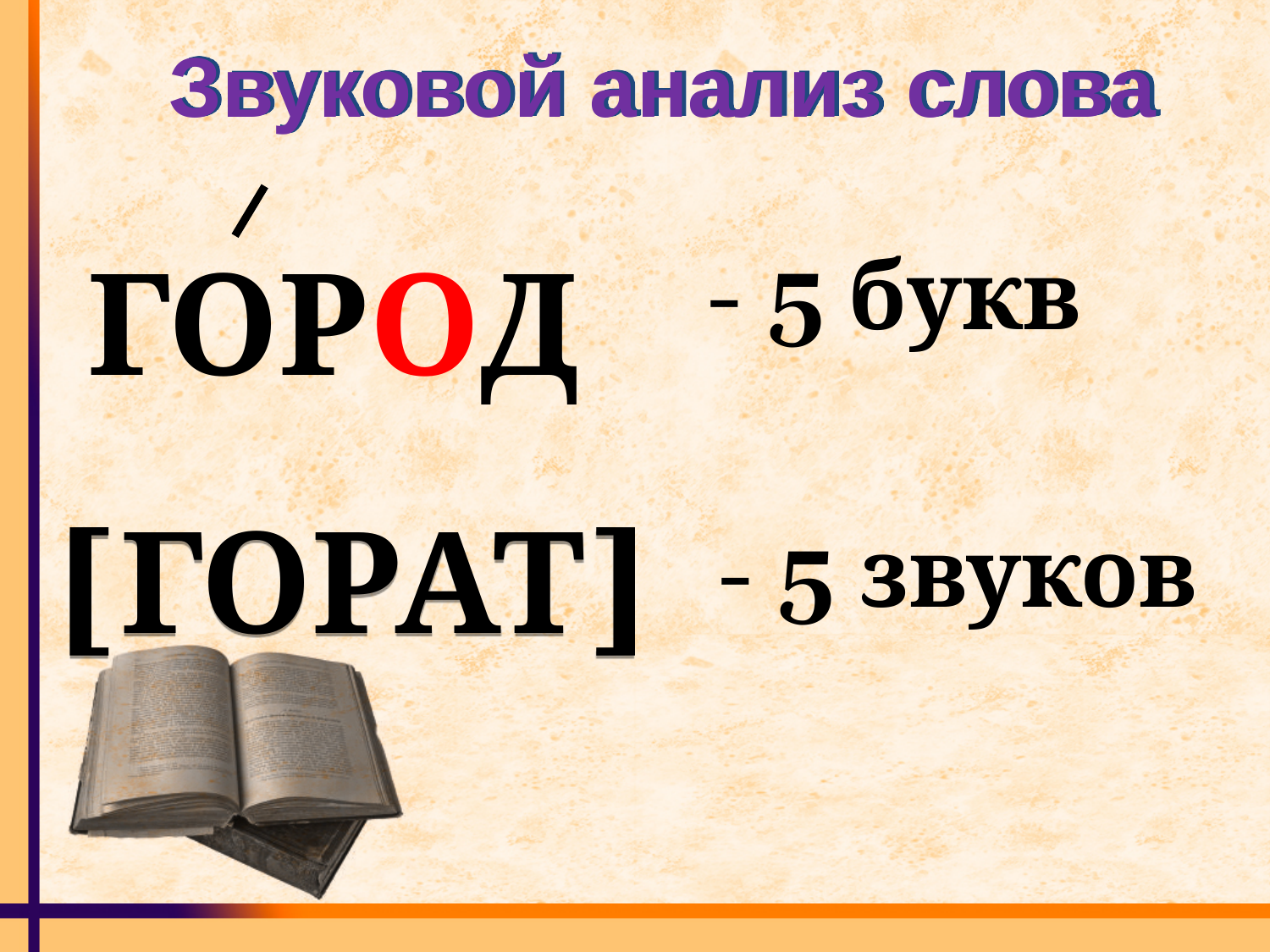

Звуковой анализ слова
ГОРОД
- 5 букв
[ГОРАТ]
- 5 звуков